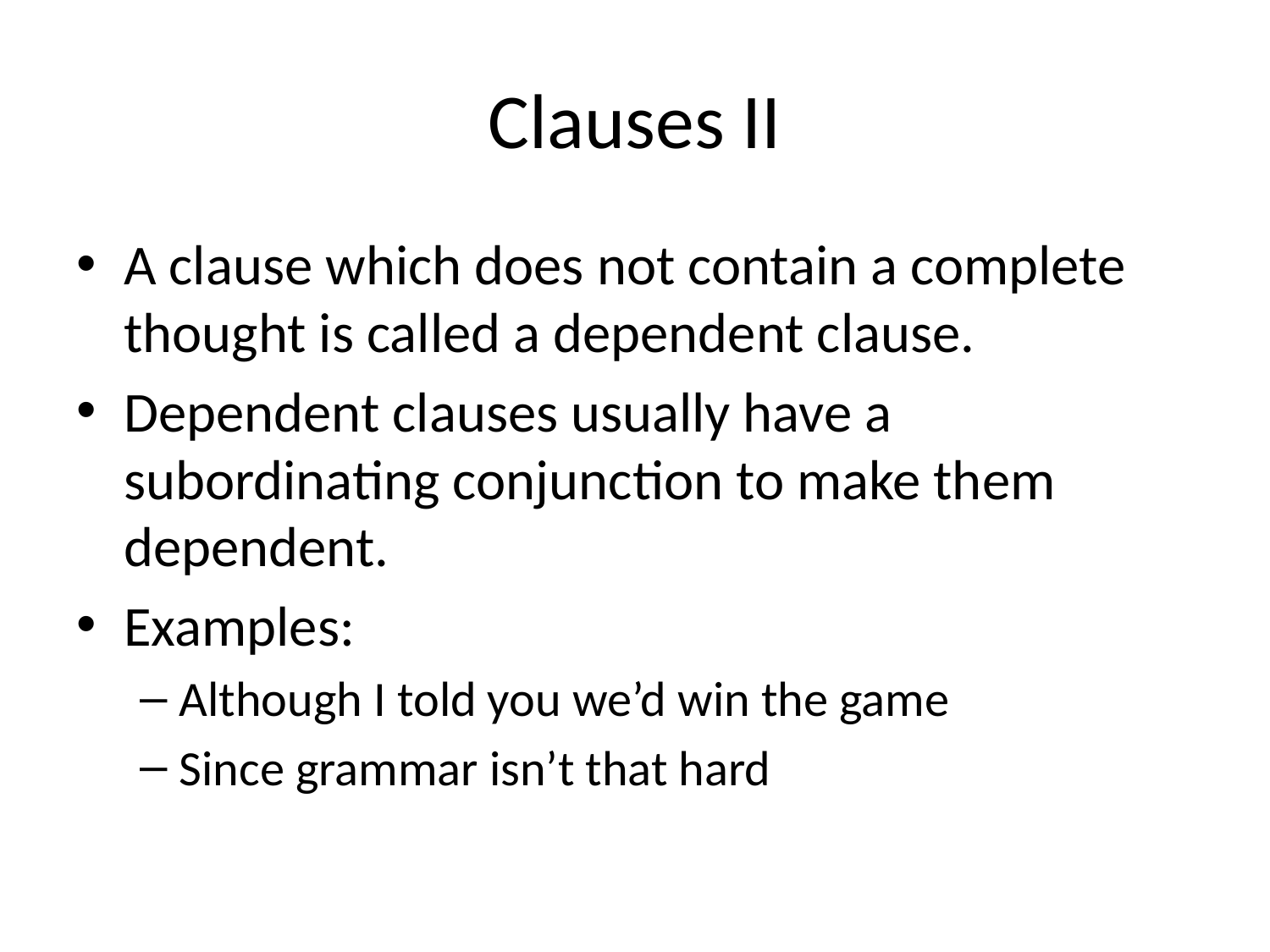

# Clauses II
A clause which does not contain a complete thought is called a dependent clause.
Dependent clauses usually have a subordinating conjunction to make them dependent.
Examples:
Although I told you we’d win the game
Since grammar isn’t that hard